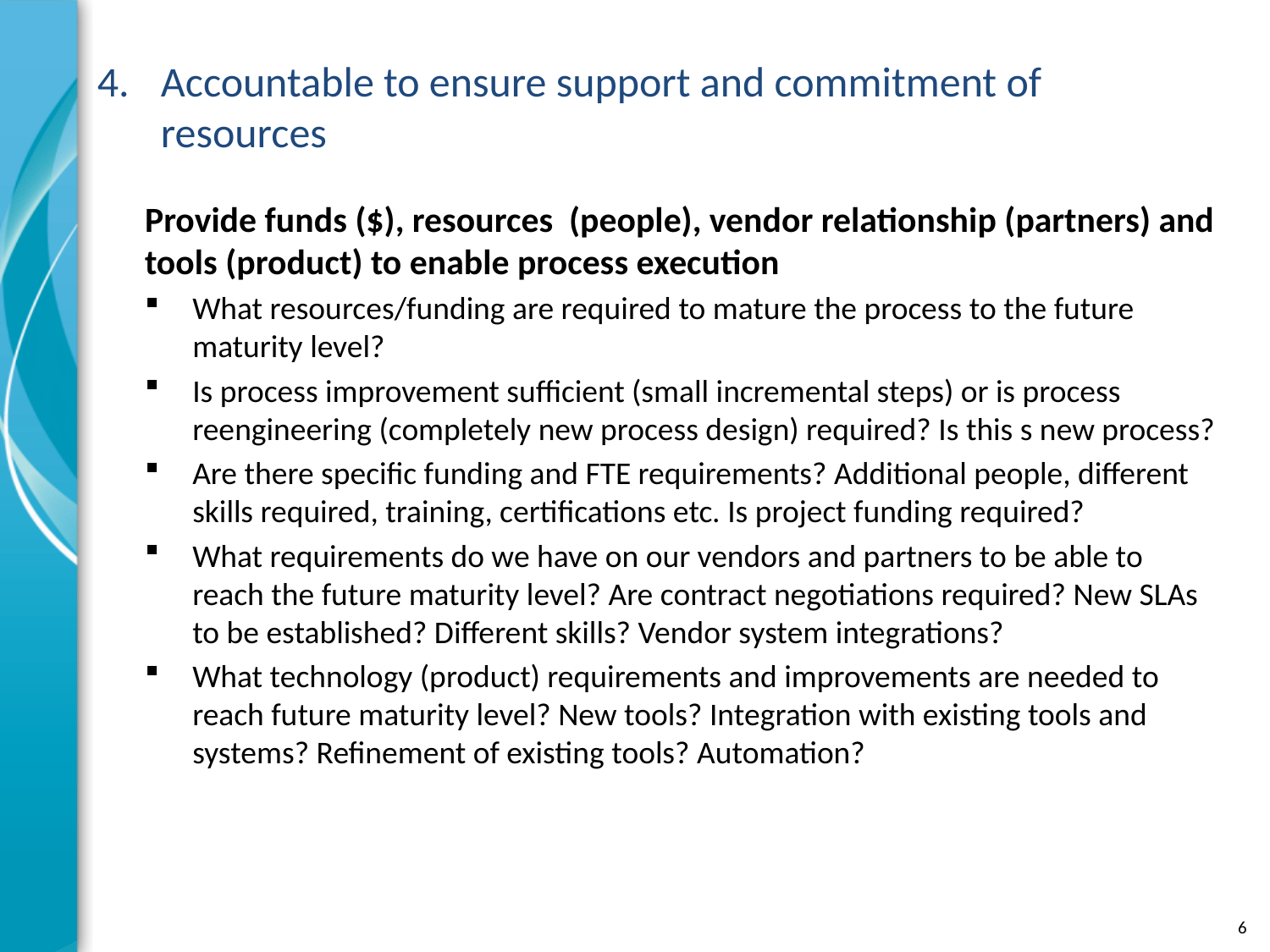

# Accountable to ensure support and commitment of resources
Provide funds ($), resources  (people), vendor relationship (partners) and tools (product) to enable process execution
What resources/funding are required to mature the process to the future maturity level?
Is process improvement sufficient (small incremental steps) or is process reengineering (completely new process design) required? Is this s new process?
Are there specific funding and FTE requirements? Additional people, different skills required, training, certifications etc. Is project funding required?
What requirements do we have on our vendors and partners to be able to reach the future maturity level? Are contract negotiations required? New SLAs to be established? Different skills? Vendor system integrations?
What technology (product) requirements and improvements are needed to reach future maturity level? New tools? Integration with existing tools and systems? Refinement of existing tools? Automation?
6